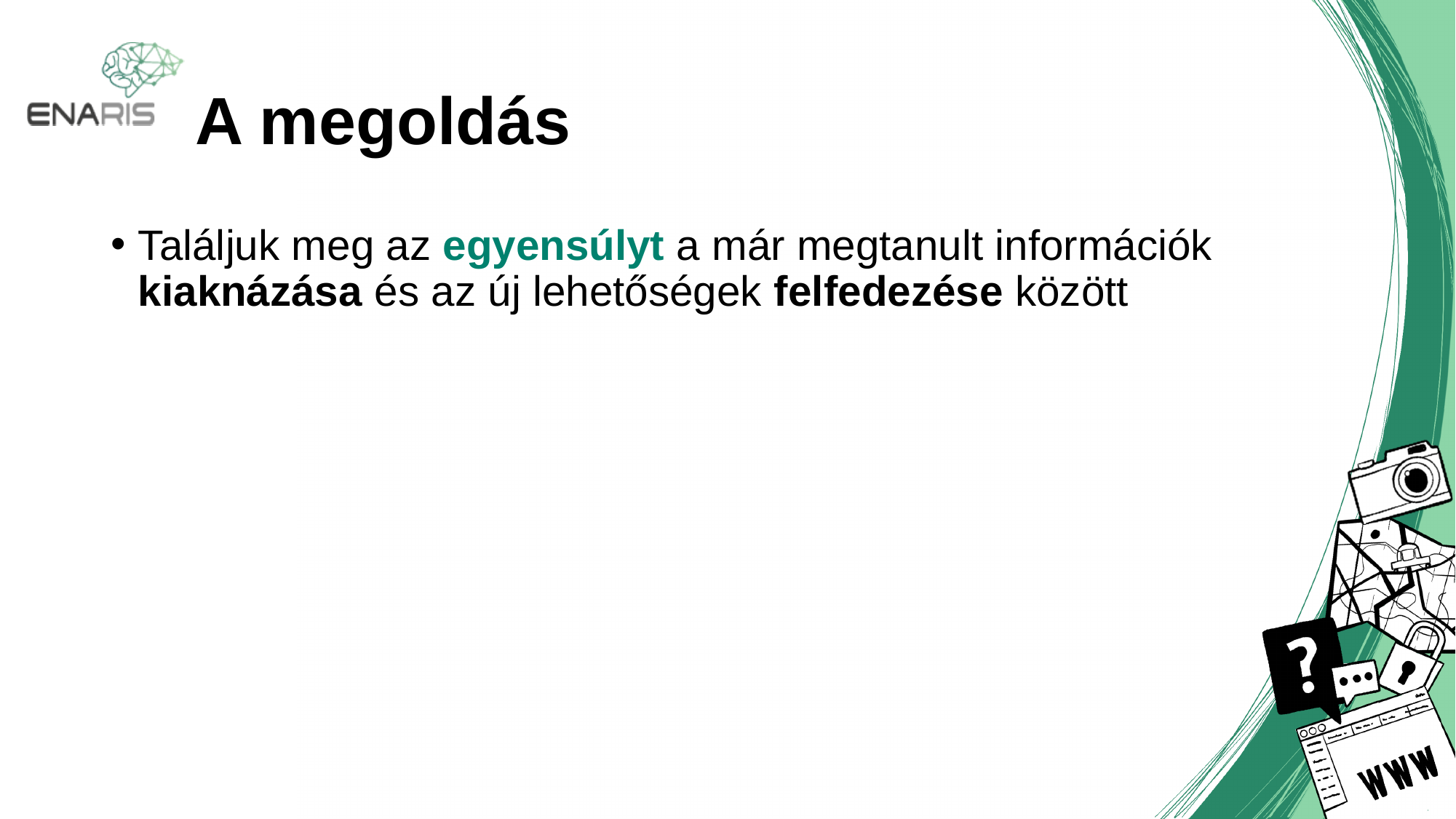

# A megoldás
Találjuk meg az egyensúlyt a már megtanult információk kiaknázása és az új lehetőségek felfedezése között